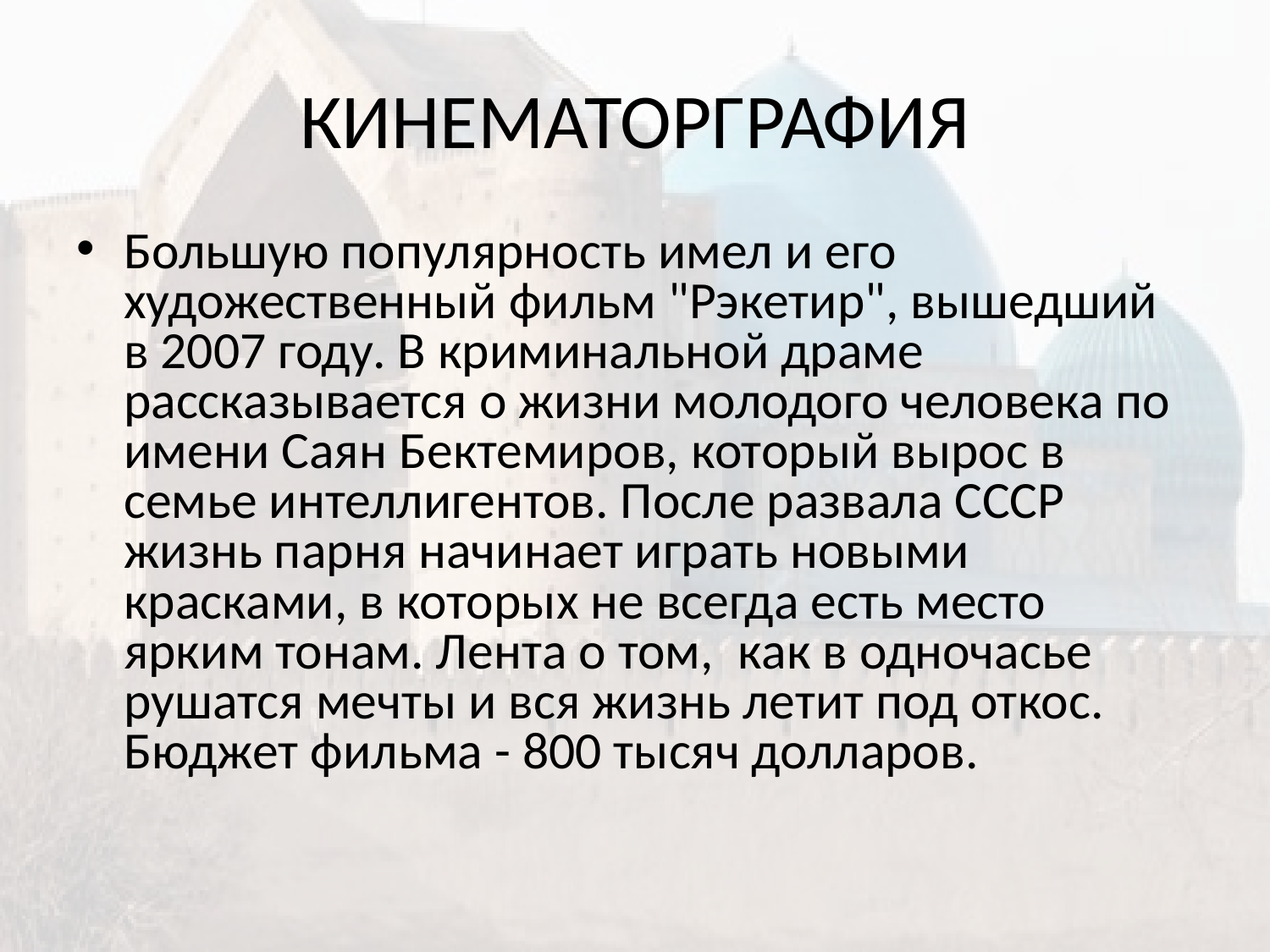

# КИНЕМАТОРГРАФИЯ
Большую популярность имел и его художественный фильм "Рэкетир", вышедший в 2007 году. В криминальной драме рассказывается о жизни молодого человека по имени Саян Бектемиров, который вырос в семье интеллигентов. После развала СССР жизнь парня начинает играть новыми красками, в которых не всегда есть место ярким тонам. Лента о том,  как в одночасье рушатся мечты и вся жизнь летит под откос. Бюджет фильма - 800 тысяч долларов.